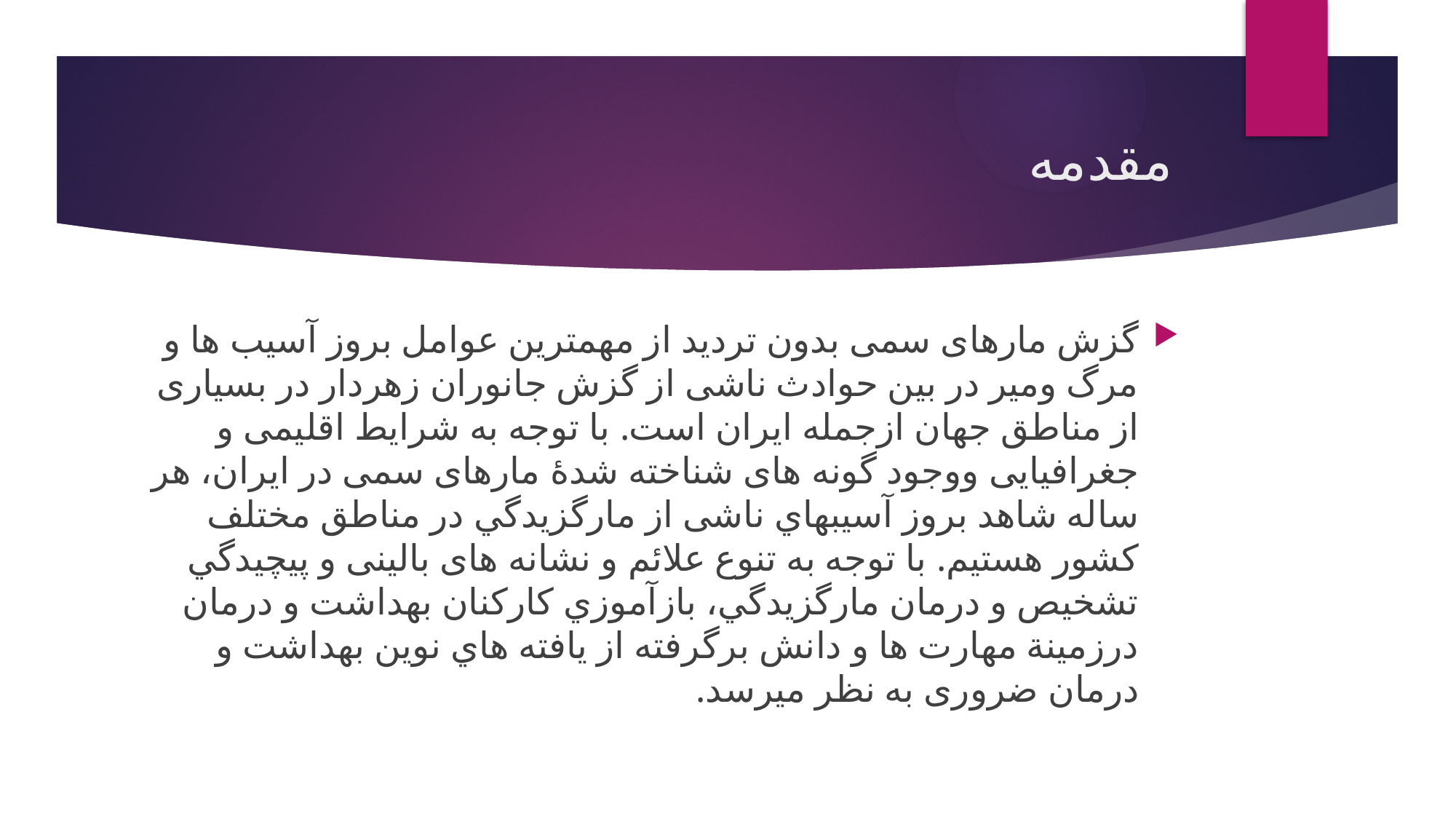

# مقدمه
گزش مارهای سمی بدون تردید از مهمترین عوامل بروز آسيب ها و مرگ ومیر در بین حوادث ناشی از گزش جانوران زهردار در بسیاری از مناطق جهان ازجمله ایران است. با توجه به شرایط اقلیمی و جغرافیایی ووجود گونه های شناخته شدۀ مارهای سمی در ایران، هر ساله شاهد بروز آسيبهاي ناشی از مارگزيدگي در مناطق مختلف کشور هستیم. با توجه به تنوع علائم و نشانه های بالینی و پيچيدگي تشخيص و درمان مارگزيدگي، بازآموزي كاركنان بهداشت و درمان درزمينة مهارت ها و دانش برگرفته از يافته هاي نوين بهداشت و درمان ضروری به نظر میرسد.